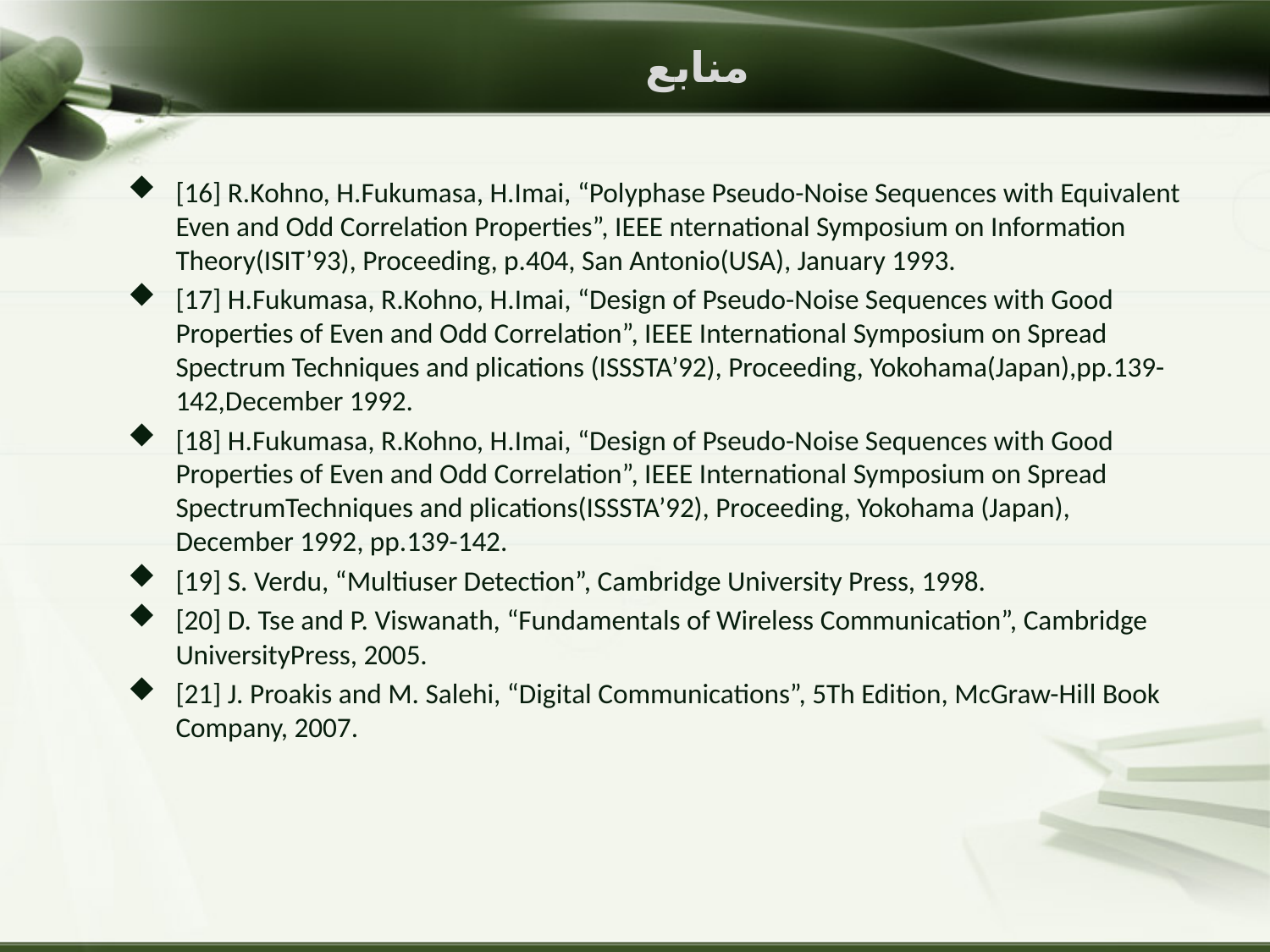

# منابع
[16] R.Kohno, H.Fukumasa, H.Imai, “Polyphase Pseudo-Noise Sequences with Equivalent Even and Odd Correlation Properties”, IEEE nternational Symposium on Information Theory(ISIT’93), Proceeding, p.404, San Antonio(USA), January 1993.
[17] H.Fukumasa, R.Kohno, H.Imai, “Design of Pseudo-Noise Sequences with Good Properties of Even and Odd Correlation”, IEEE International Symposium on Spread Spectrum Techniques and plications (ISSSTA’92), Proceeding, Yokohama(Japan),pp.139-142,December 1992.
[18] H.Fukumasa, R.Kohno, H.Imai, “Design of Pseudo-Noise Sequences with Good Properties of Even and Odd Correlation”, IEEE International Symposium on Spread SpectrumTechniques and plications(ISSSTA’92), Proceeding, Yokohama (Japan), December 1992, pp.139-142.
[19] S. Verdu, “Multiuser Detection”, Cambridge University Press, 1998.
[20] D. Tse and P. Viswanath, “Fundamentals of Wireless Communication”, Cambridge UniversityPress, 2005.
[21] J. Proakis and M. Salehi, “Digital Communications”, 5Th Edition, McGraw-Hill Book Company, 2007.